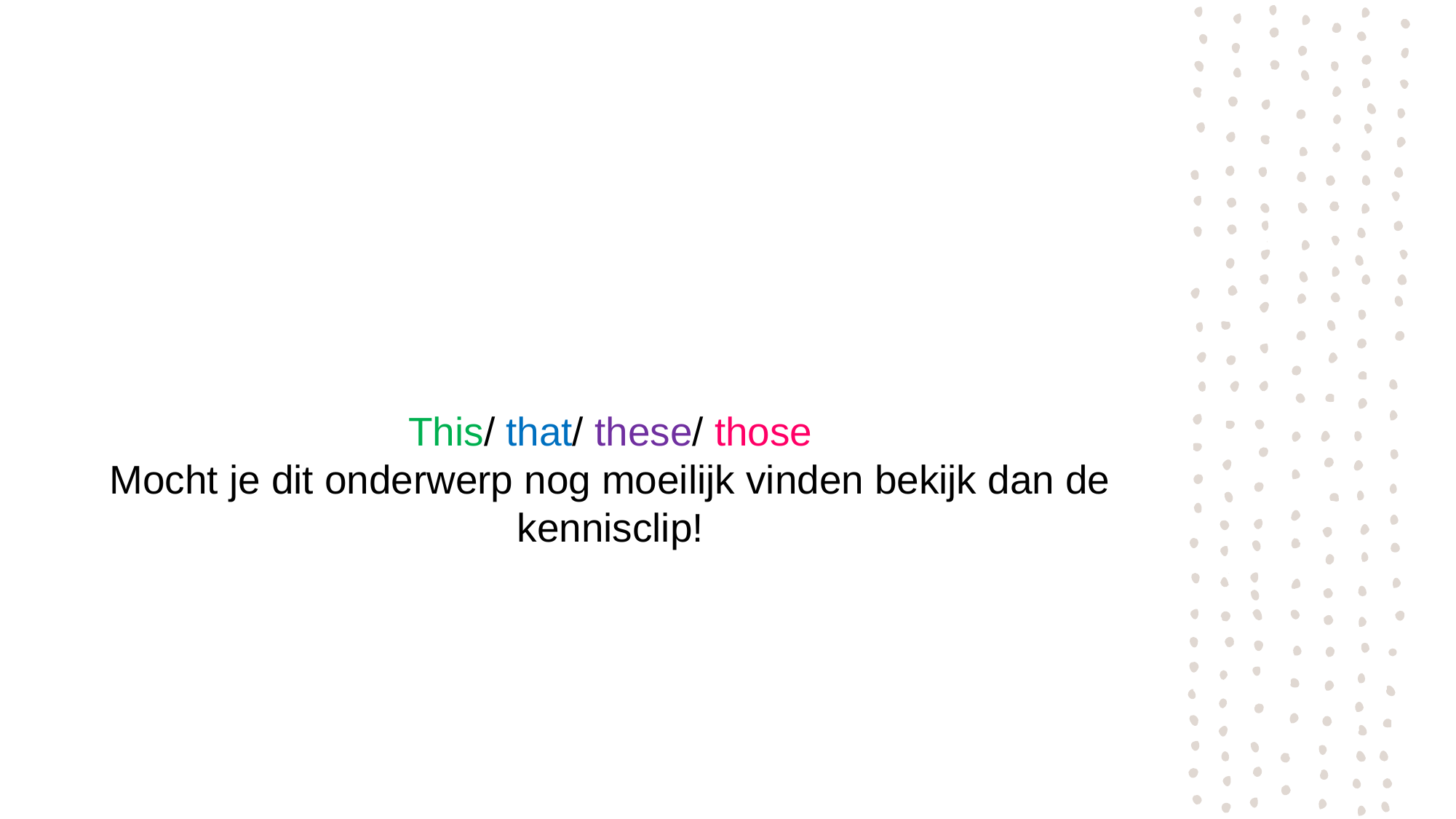

# This/ that/ these/ those Mocht je dit onderwerp nog moeilijk vinden bekijk dan de kennisclip!